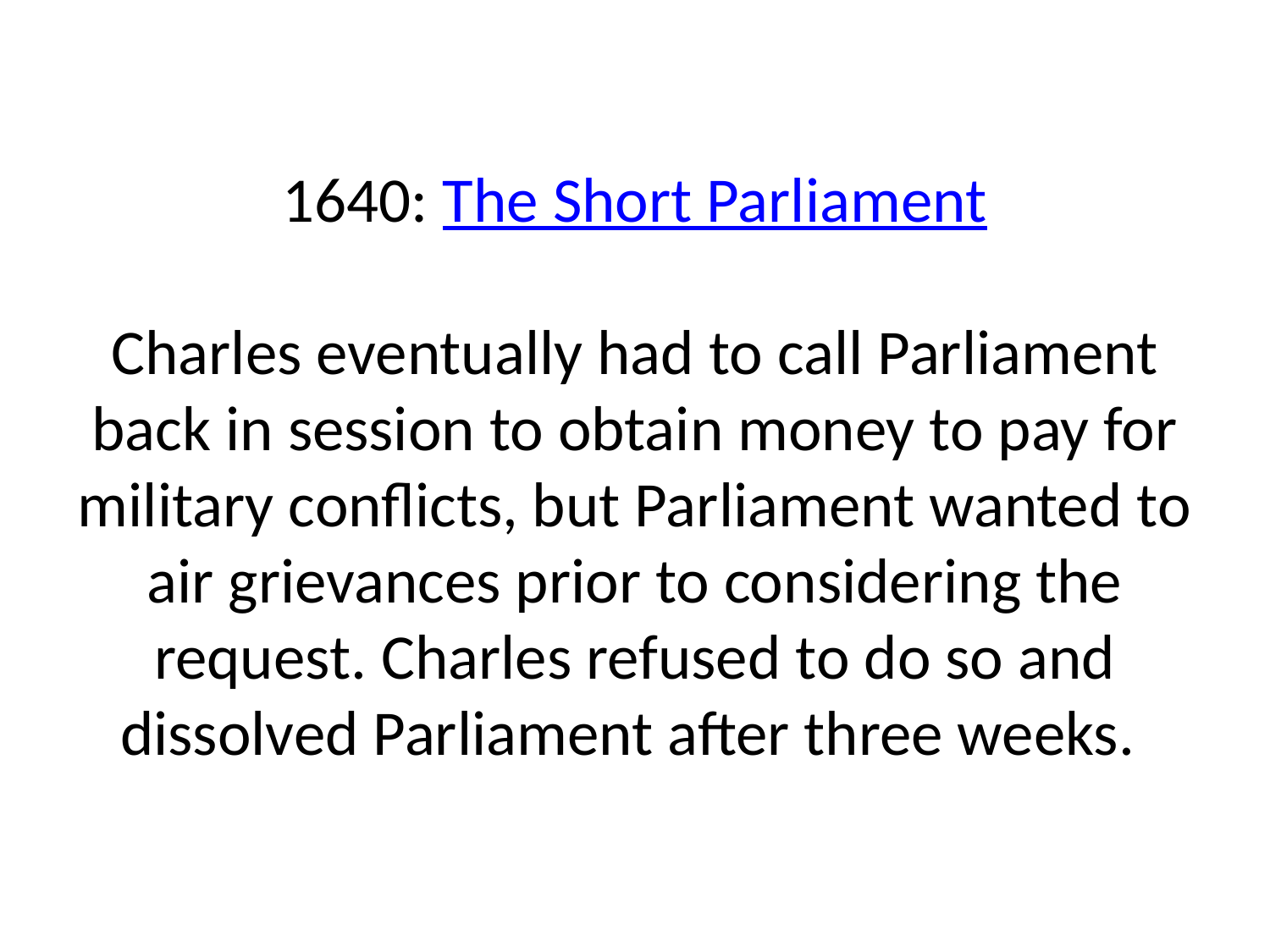

# 1640: The Short Parliament Charles eventually had to call Parliament back in session to obtain money to pay for military conflicts, but Parliament wanted to air grievances prior to considering the request. Charles refused to do so and dissolved Parliament after three weeks.